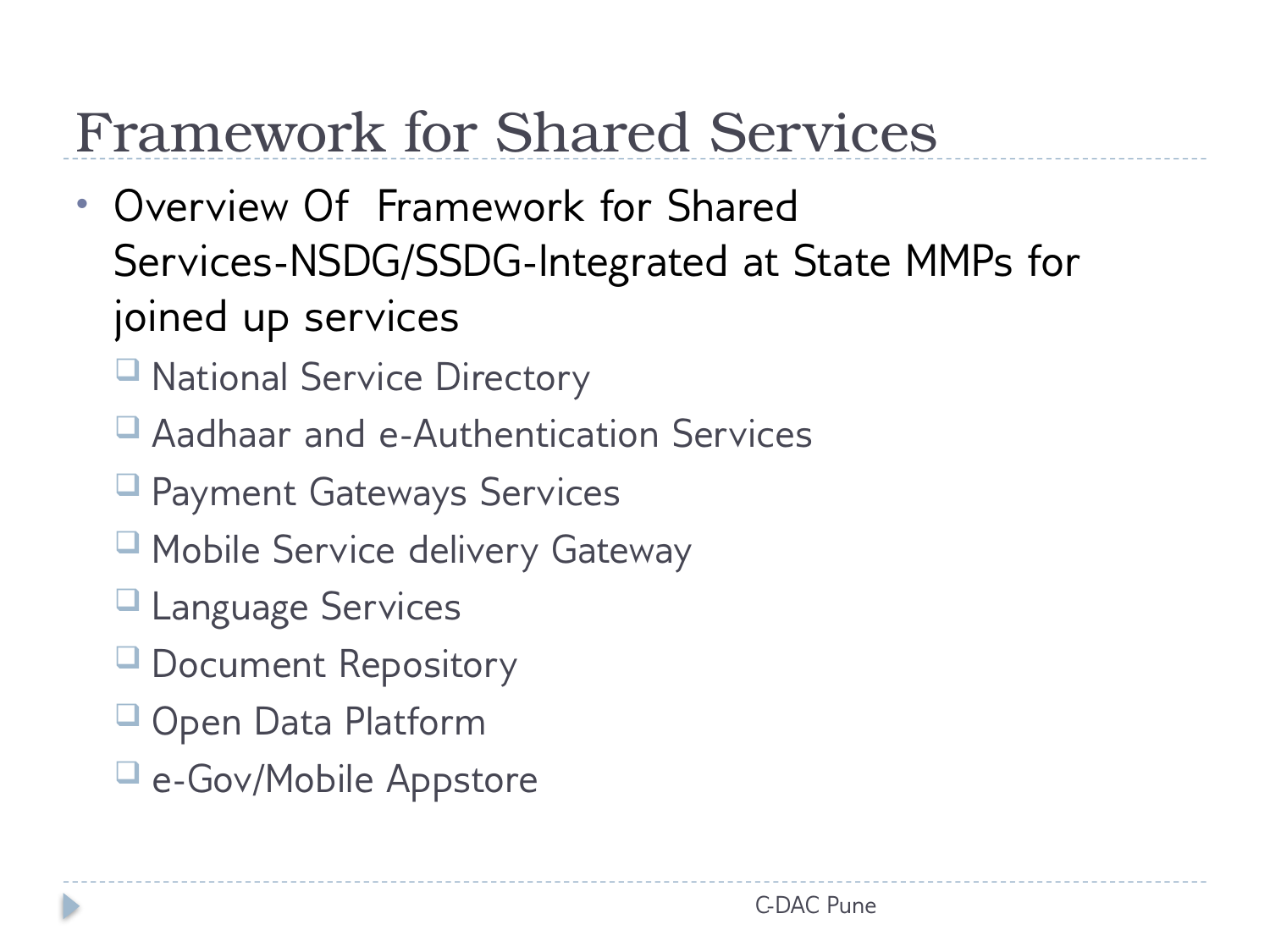

# Framework for Shared Services
Overview Of  Framework for Shared Services-NSDG/SSDG-Integrated at State MMPs for joined up services
National Service Directory
Aadhaar and e-Authentication Services
Payment Gateways Services
Mobile Service delivery Gateway
Language Services
Document Repository
Open Data Platform
e-Gov/Mobile Appstore
C-DAC Pune